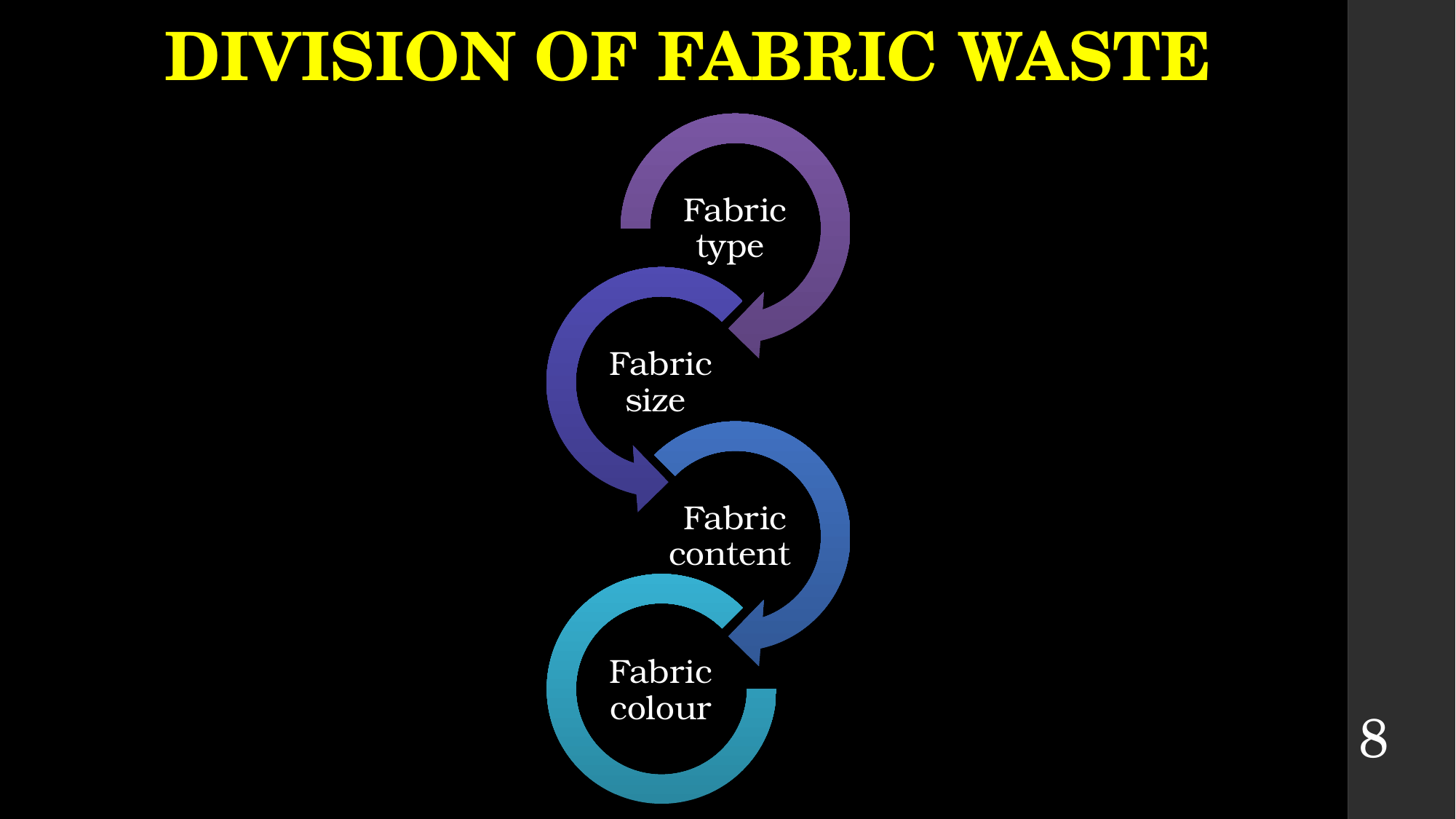

# DIVISION OF FABRIC WASTE
Fabric type
Fabric size
Fabric content
Fabric colour
8